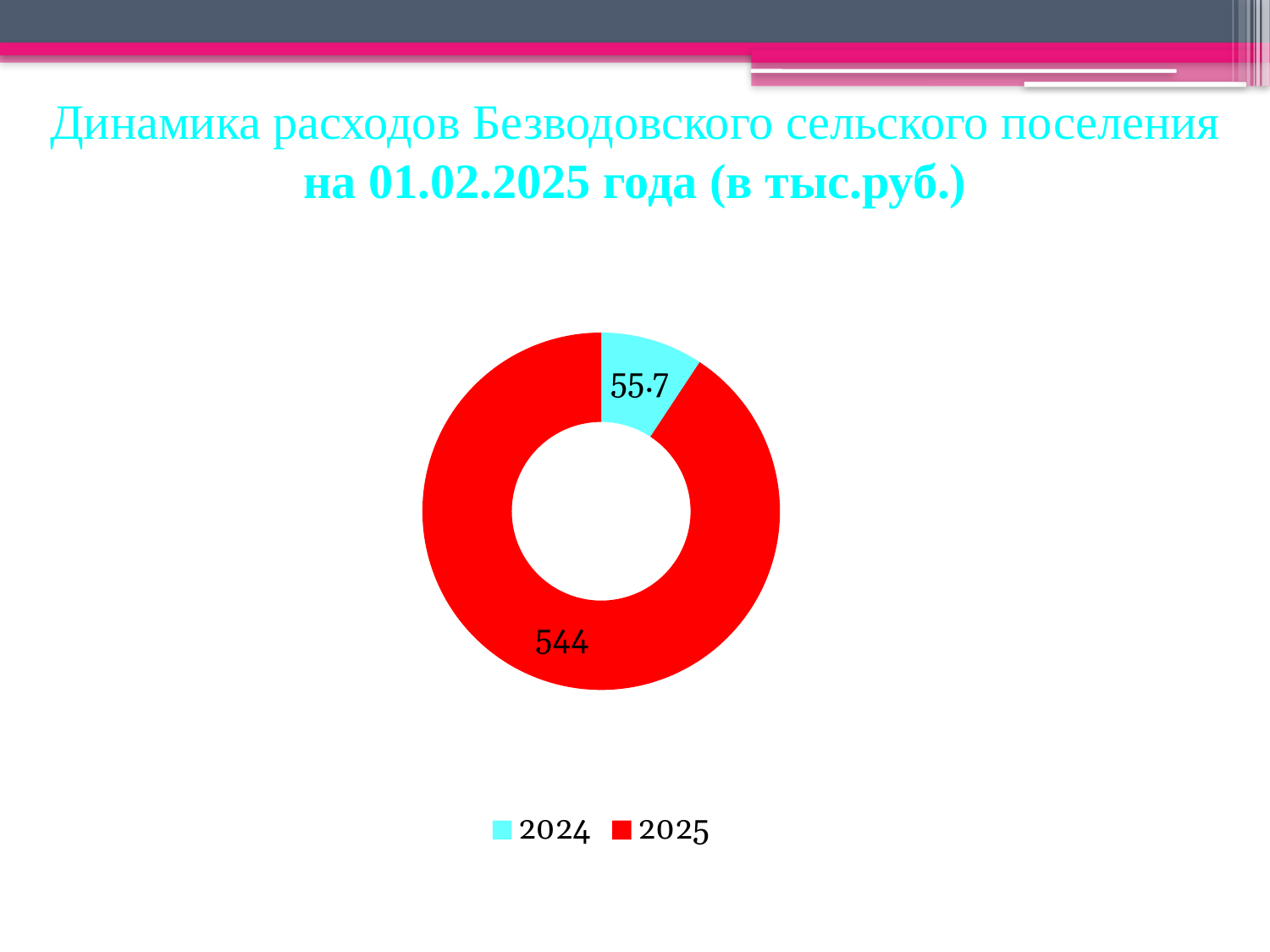

# Динамика расходов Безводовского сельского поселения на 01.02.2025 года (в тыс.руб.)

### Chart

| Category | Столбец1 | Столбец2 |
|---|---|---|
| 2024 | 55.7 | None |
| 2025 | 544.0 | None |